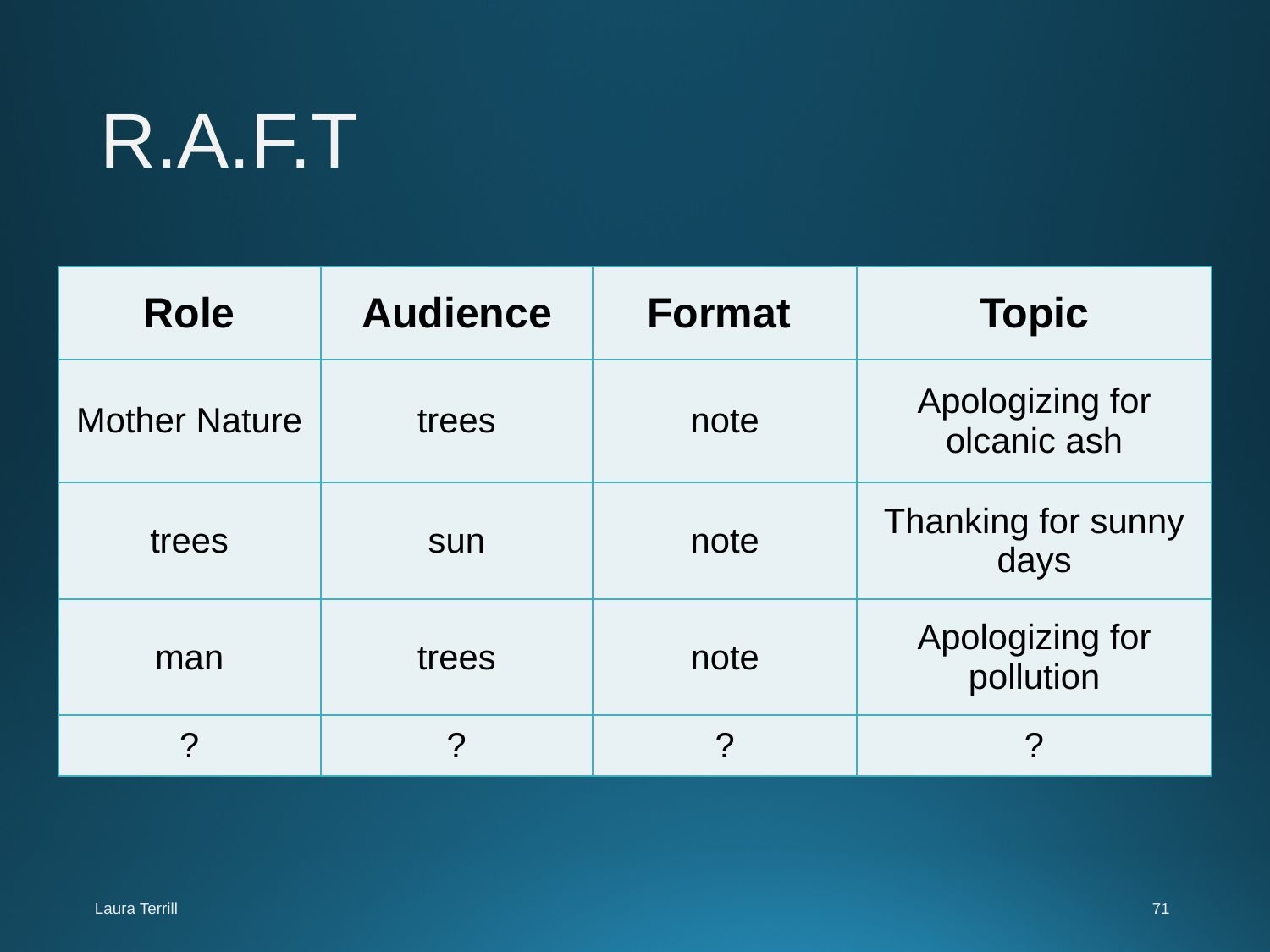

# R.A.F.T
| Role | Audience | Format | Topic |
| --- | --- | --- | --- |
| Mother Nature | trees | note | Apologizing for olcanic ash |
| trees | sun | note | Thanking for sunny days |
| man | trees | note | Apologizing for pollution |
| ? | ? | ? | ? |
Laura Terrill
71